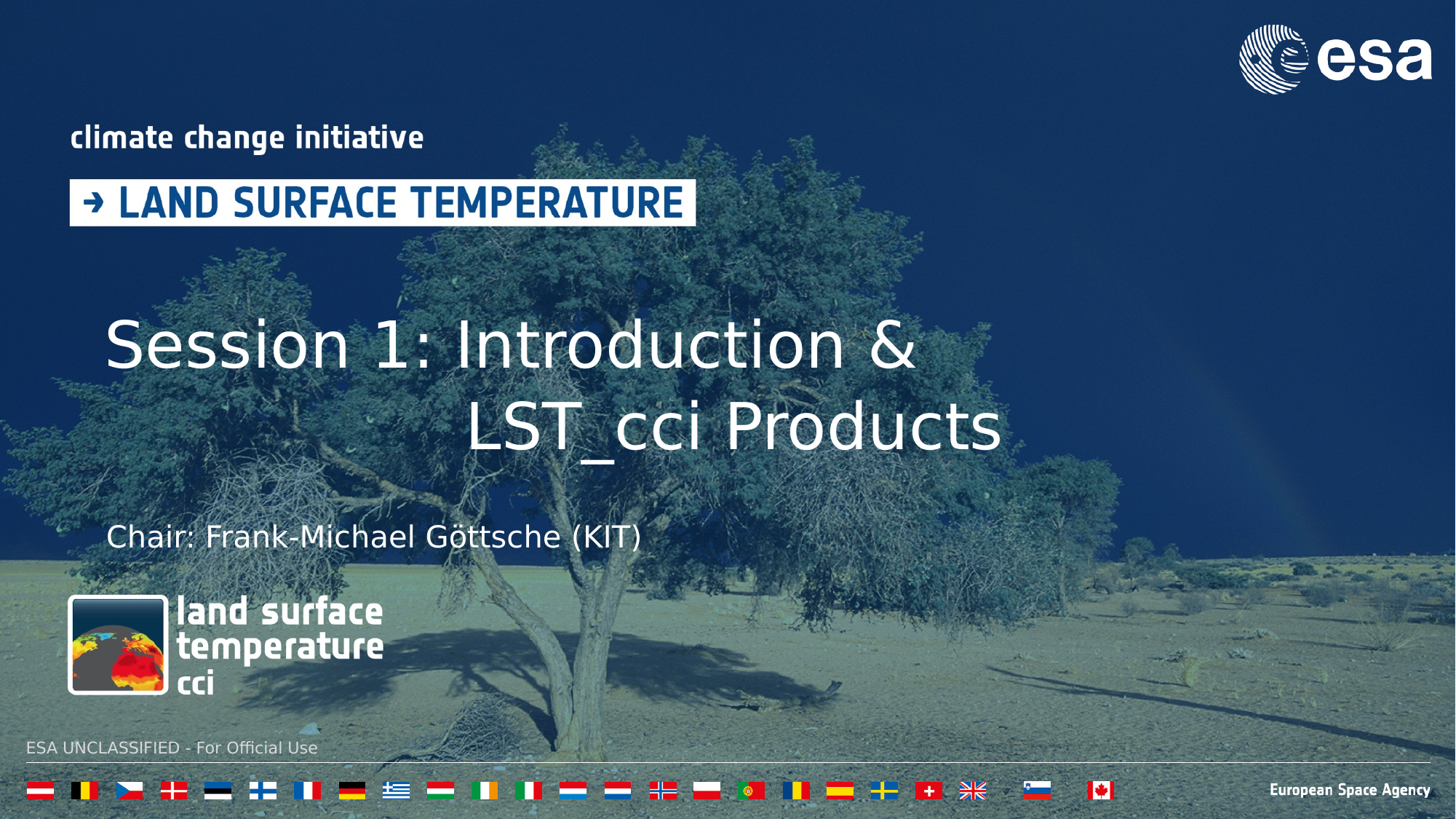

# Session 1: Introduction &
LST_cci Products
Chair: Frank-Michael Göttsche (KIT)